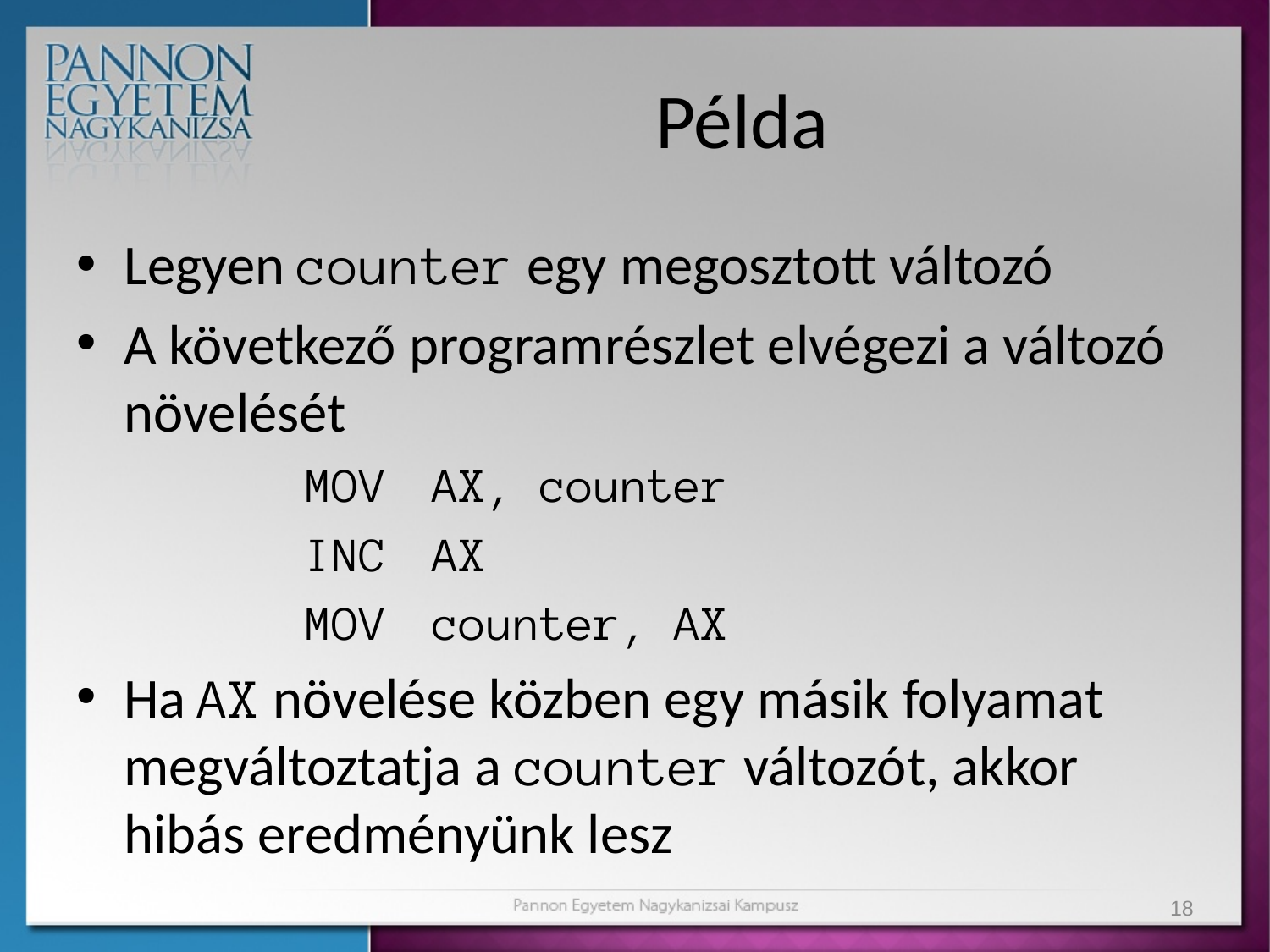

# Példa
Legyen counter egy megosztott változó
A következő programrészlet elvégezi a változó növelését
		MOV	AX, counter
		INC	AX
		MOV	counter, AX
Ha AX növelése közben egy másik folyamat megváltoztatja a counter változót, akkor hibás eredményünk lesz
18